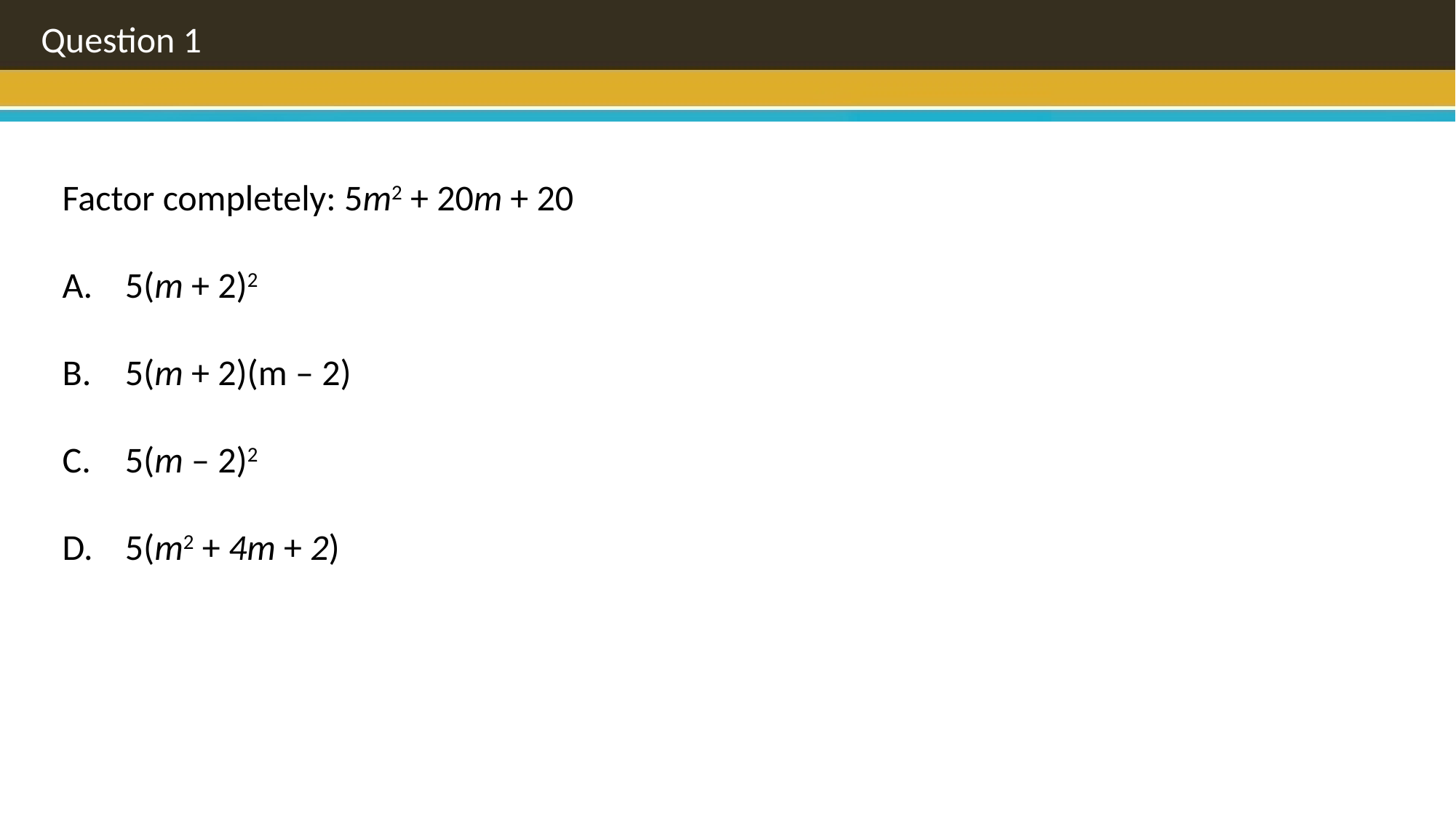

Question 1
Factor completely: 5m2 + 20m + 20

 5(m + 2)2

 5(m + 2)(m – 2)

 5(m – 2)2

 5(m2 + 4m + 2)